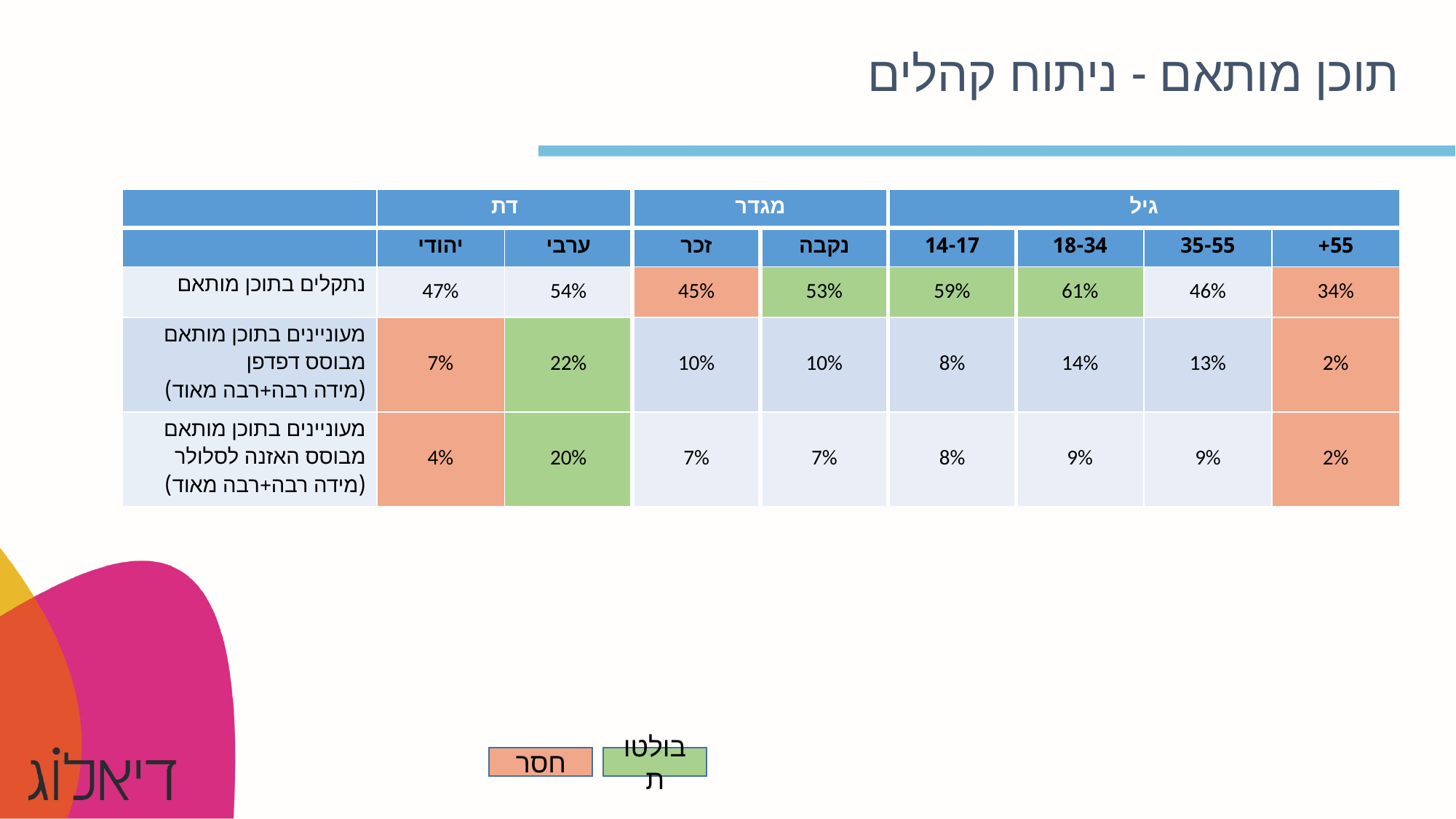

# תוכן מותאם - ניתוח קהלים
|  | דת |  | מגדר |  | גיל |  |  |  |
| --- | --- | --- | --- | --- | --- | --- | --- | --- |
|  | יהודי | ערבי | זכר | נקבה | 14-17 | 18-34 | 35-55 | 55+ |
| נתקלים בתוכן מותאם | 47% | 54% | 45% | 53% | 59% | 61% | 46% | 34% |
| מעוניינים בתוכן מותאם מבוסס דפדפן (מידה רבה+רבה מאוד) | 7% | 22% | 10% | 10% | 8% | 14% | 13% | 2% |
| מעוניינים בתוכן מותאם מבוסס האזנה לסלולר (מידה רבה+רבה מאוד) | 4% | 20% | 7% | 7% | 8% | 9% | 9% | 2% |
חסר
בולטות